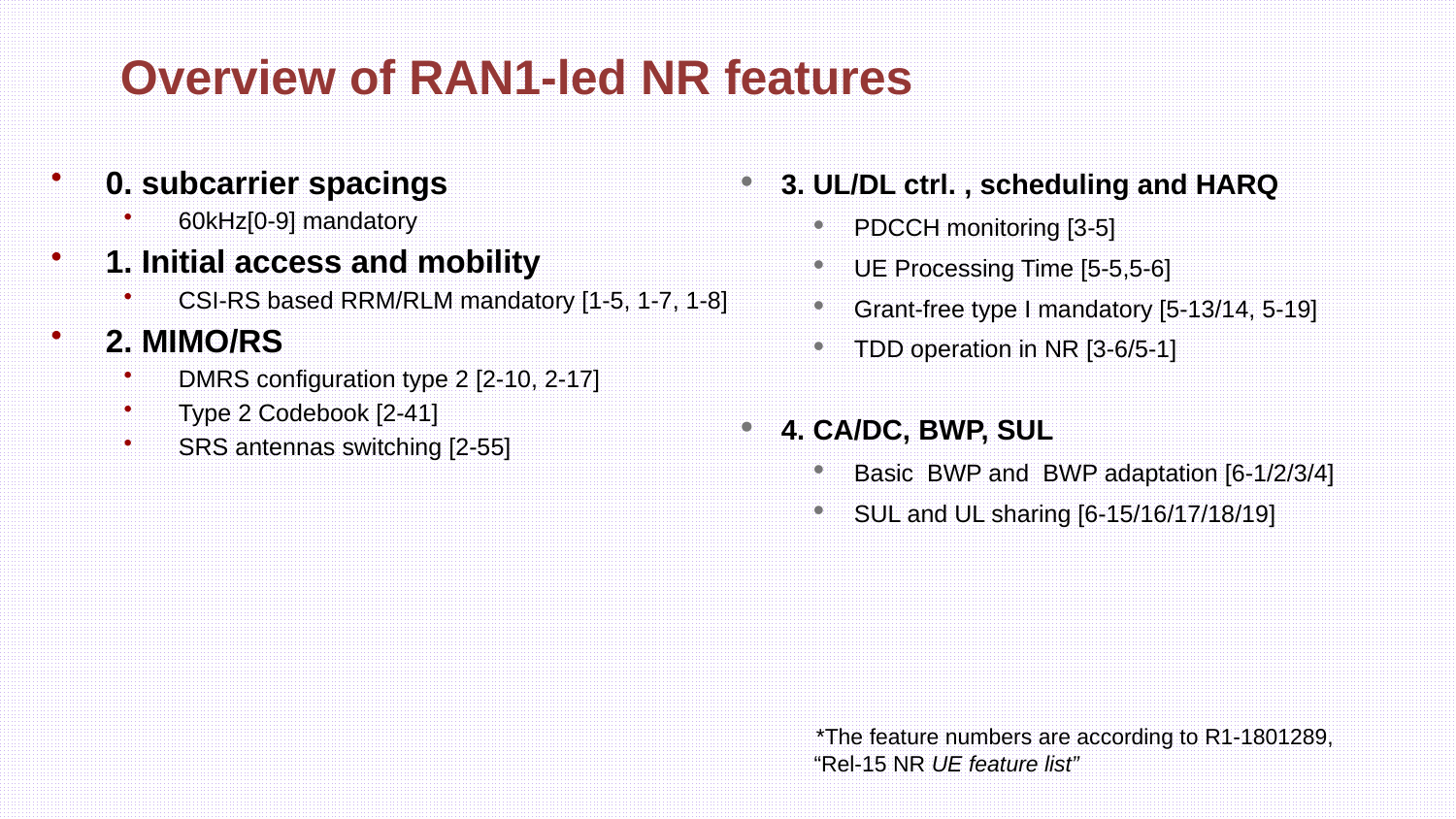

# Overview of RAN1-led NR features
3. UL/DL ctrl. , scheduling and HARQ
PDCCH monitoring [3-5]
UE Processing Time [5-5,5-6]
Grant-free type I mandatory [5-13/14, 5-19]
TDD operation in NR [3-6/5-1]

4. CA/DC, BWP, SUL
Basic  BWP and  BWP adaptation [6-1/2/3/4]
SUL and UL sharing [6-15/16/17/18/19]
0. subcarrier spacings
60kHz[0-9] mandatory
1. Initial access and mobility
CSI-RS based RRM/RLM mandatory [1-5, 1-7, 1-8]
2. MIMO/RS
DMRS configuration type 2 [2-10, 2-17]
Type 2 Codebook [2-41]
SRS antennas switching [2-55]

         *The feature numbers are according to R1-1801289, “Rel-15 NR UE feature list”